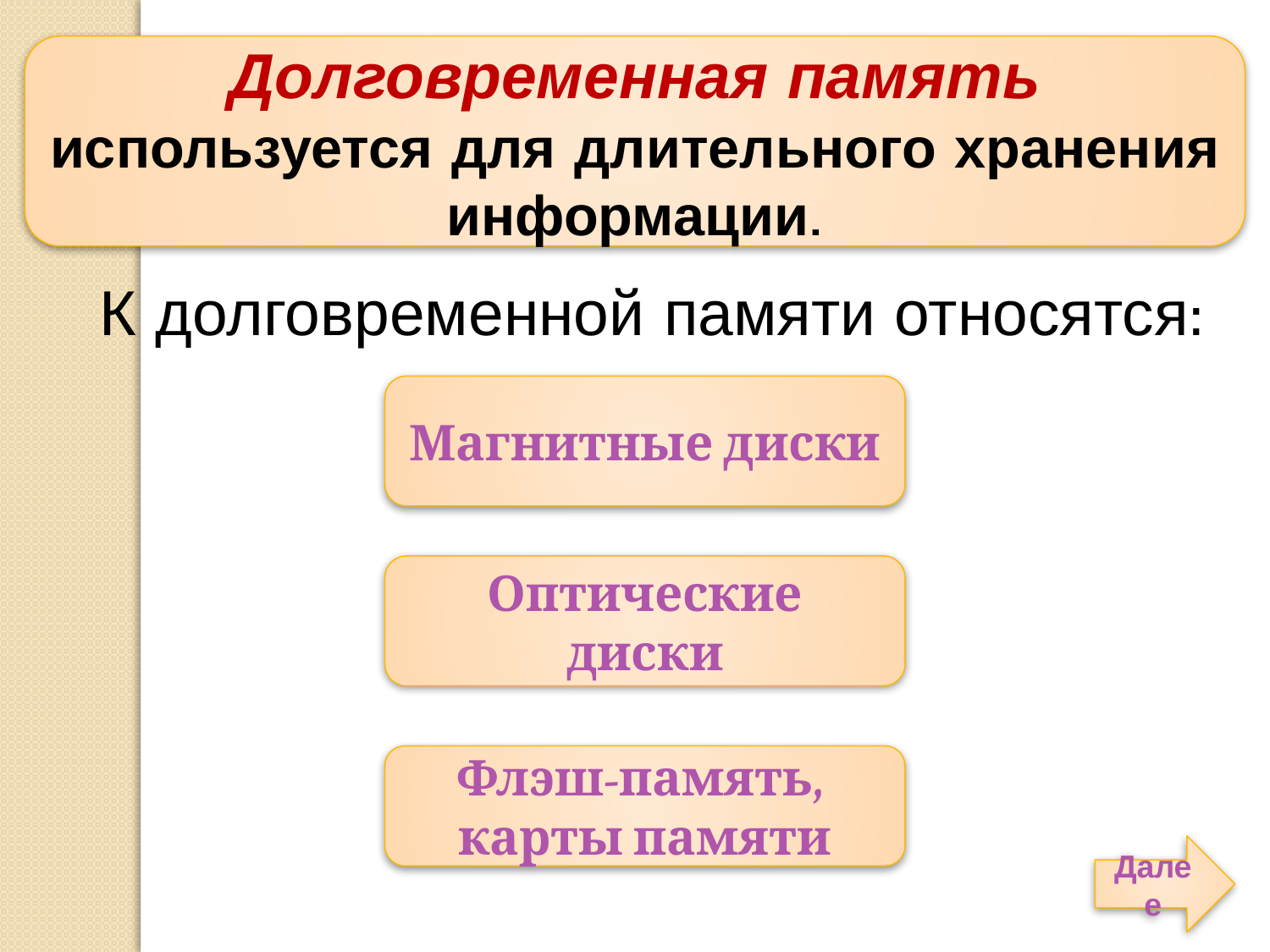

Долговременная память используется для длительного хранения информации.
К долговременной памяти относятся:
Магнитные диски
Оптические диски
Флэш-память,
карты памяти
Далее